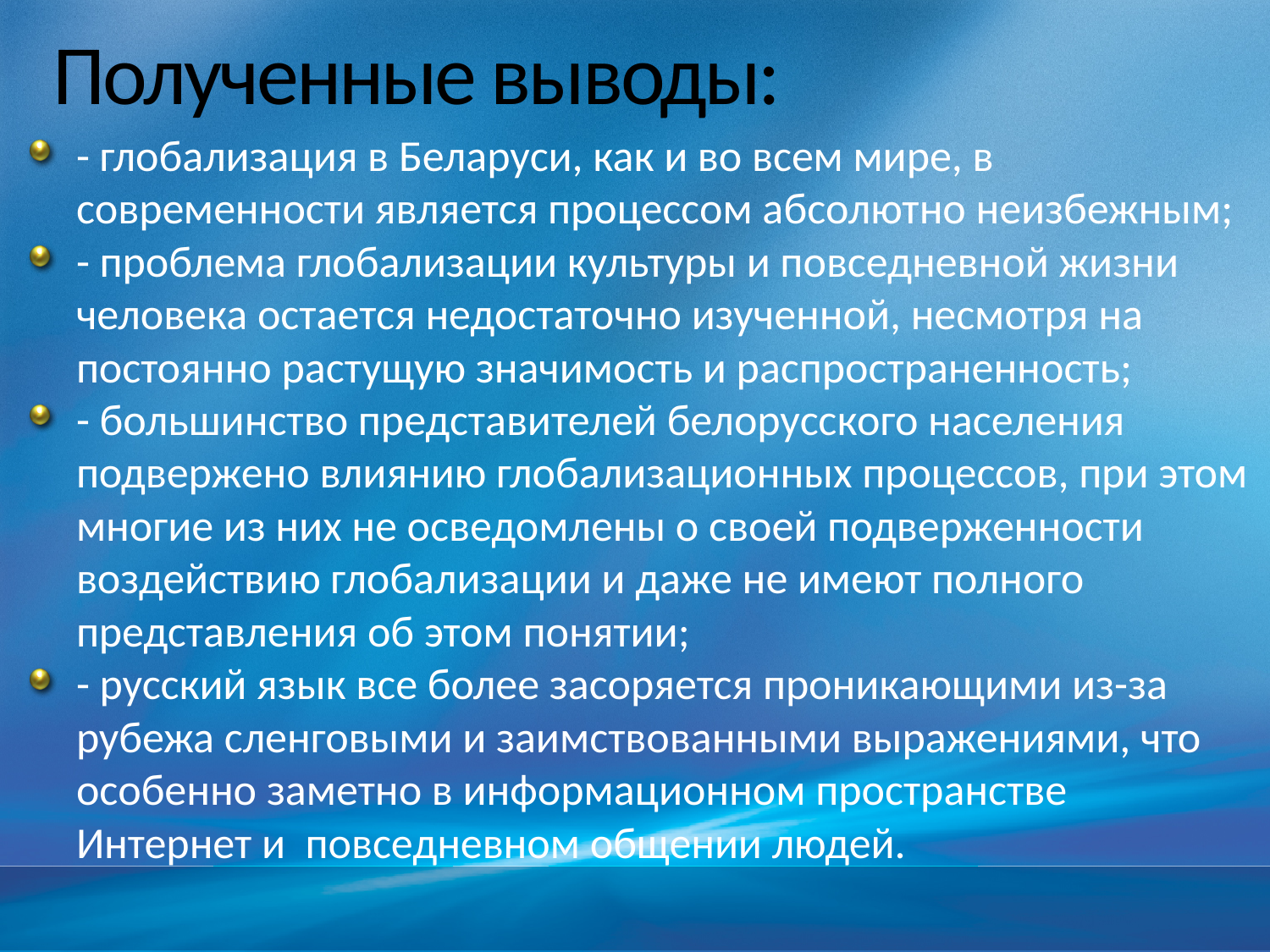

# Полученные выводы:
- глобализация в Беларуси, как и во всем мире, в современности является процессом абсолютно неизбежным;
- проблема глобализации культуры и повседневной жизни человека остается недостаточно изученной, несмотря на постоянно растущую значимость и распространенность;
- большинство представителей белорусского населения подвержено влиянию глобализационных процессов, при этом многие из них не осведомлены о своей подверженности воздействию глобализации и даже не имеют полного представления об этом понятии;
- русский язык все более засоряется проникающими из-за рубежа сленговыми и заимствованными выражениями, что особенно заметно в информационном пространстве Интернет и  повседневном общении людей.